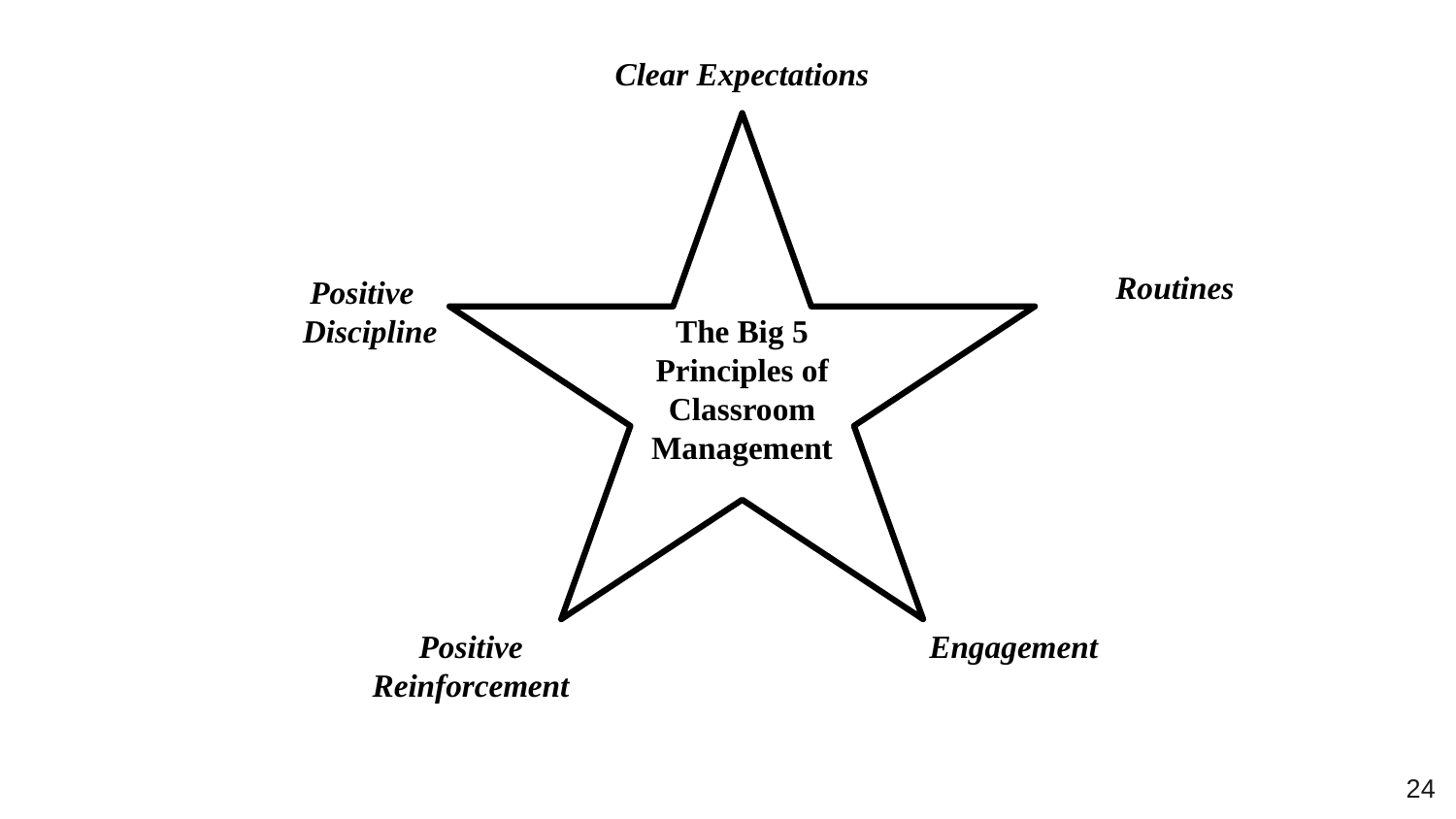

Clear Expectations
The Big 5 Principles of Classroom Management

Routines

Positive
 Discipline
Positive Reinforcement
Engagement
24